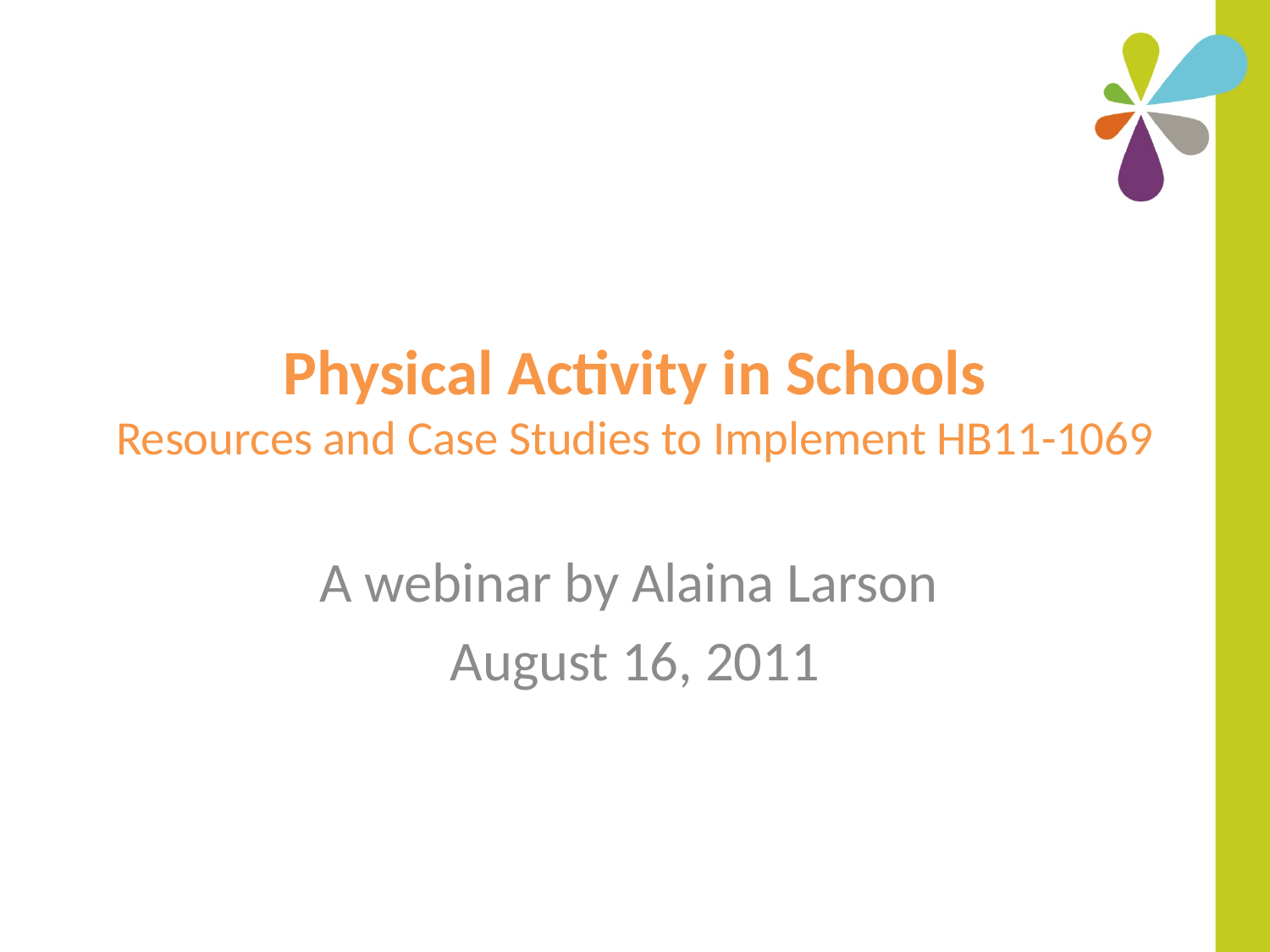

# Physical Activity in Schools Resources and Case Studies to Implement HB11-1069
A webinar by Alaina Larson
August 16, 2011